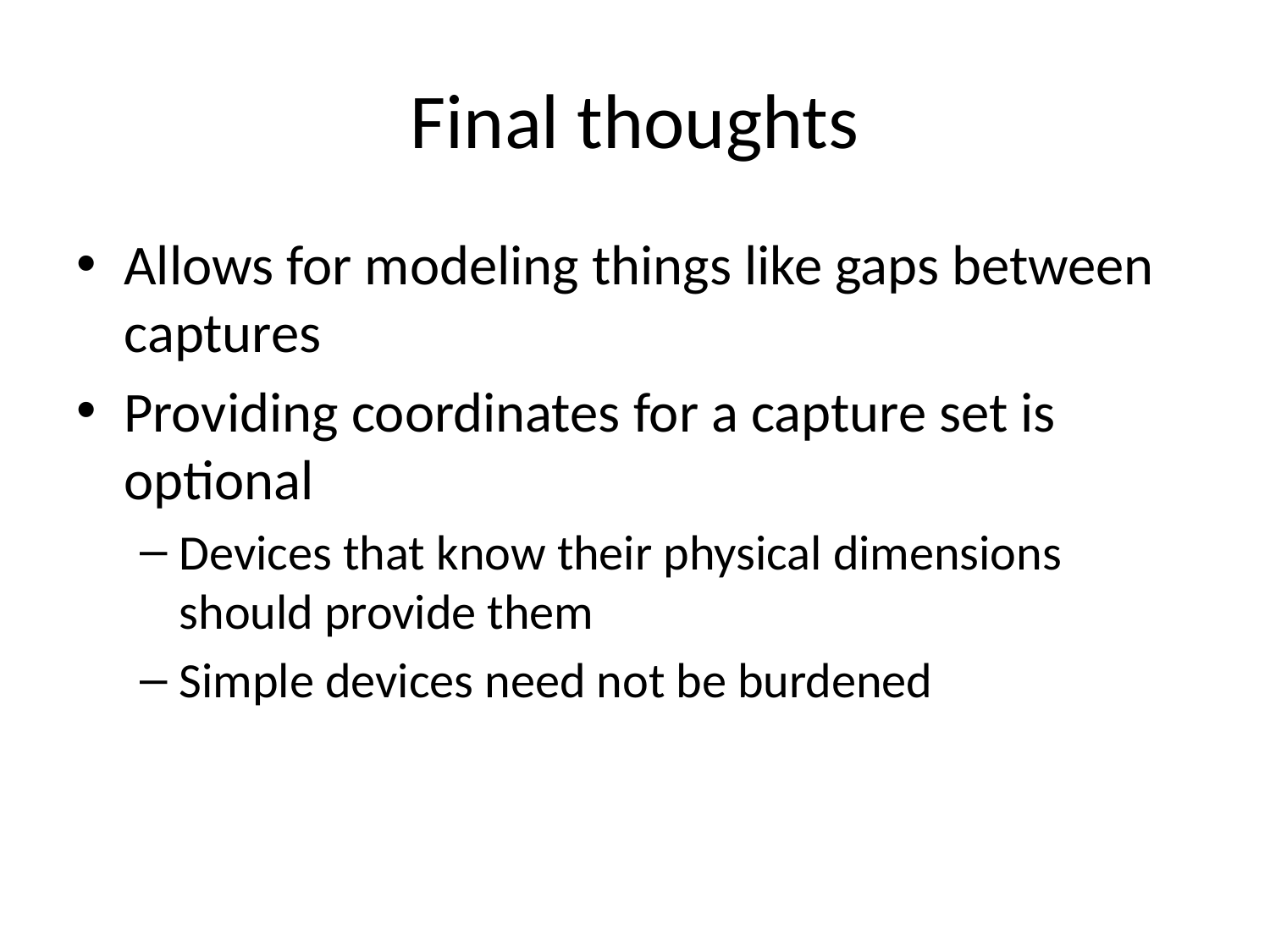

# Final thoughts
Allows for modeling things like gaps between captures
Providing coordinates for a capture set is optional
Devices that know their physical dimensions should provide them
Simple devices need not be burdened